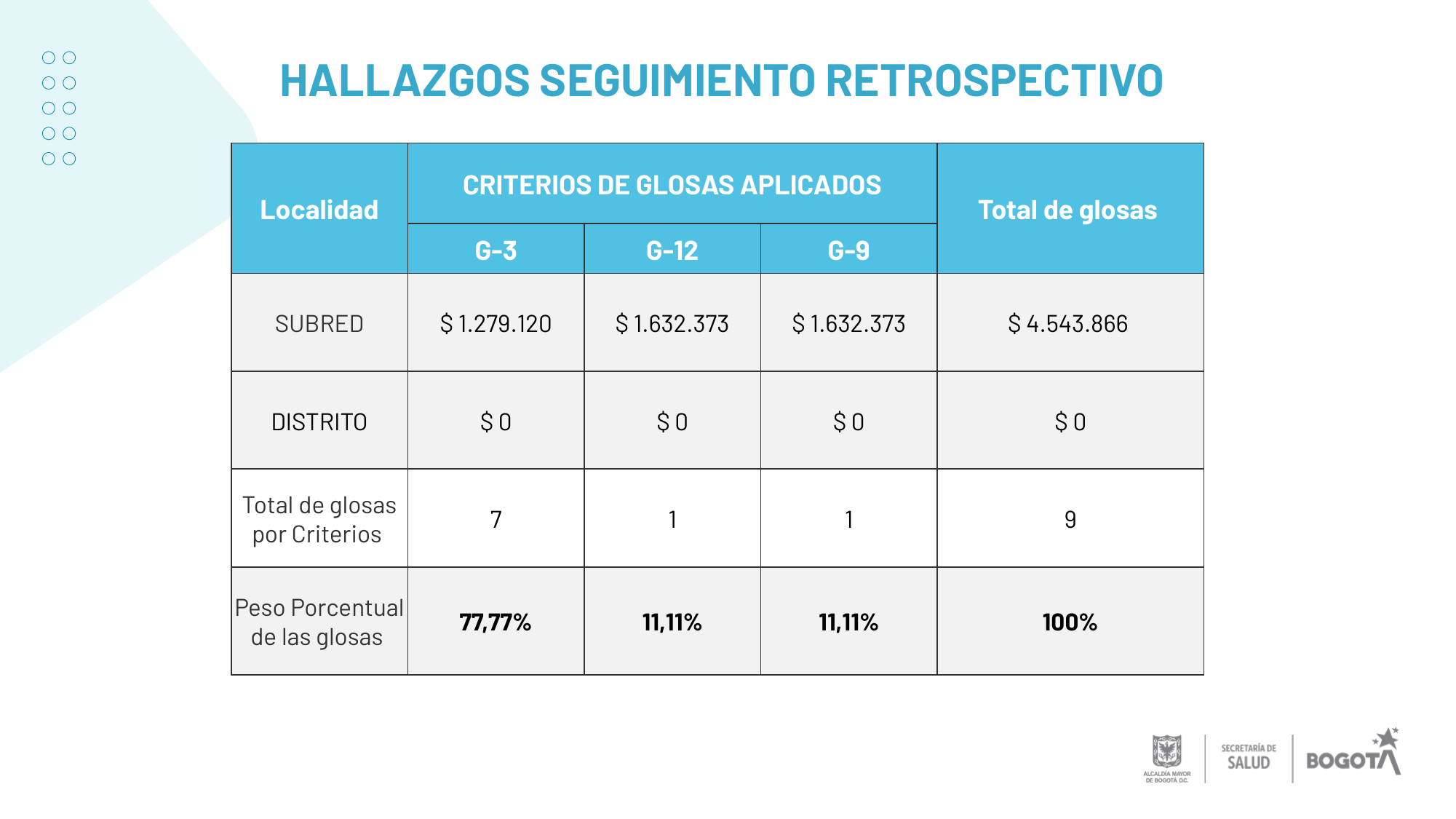

# HALLAZGOS SEGUIMIENTO RETROSPECTIVO
| Localidad | CRITERIOS DE GLOSAS APLICADOS |  |  | Total de glosas |
| --- | --- | --- | --- | --- |
|  | G-3 | G-12 | G-9 |  |
| SUBRED | $ 1.279.120 | $ 1.632.373 | $ 1.632.373 | $ 4.543.866 |
| DISTRITO | $ 0 | $ 0 | $ 0 | $ 0 |
| Total de glosas por Criterios | 7 | 1 | 1 | 9 |
| Peso Porcentual de las glosas | 77,77% | 11,11% | 11,11% | 100% |